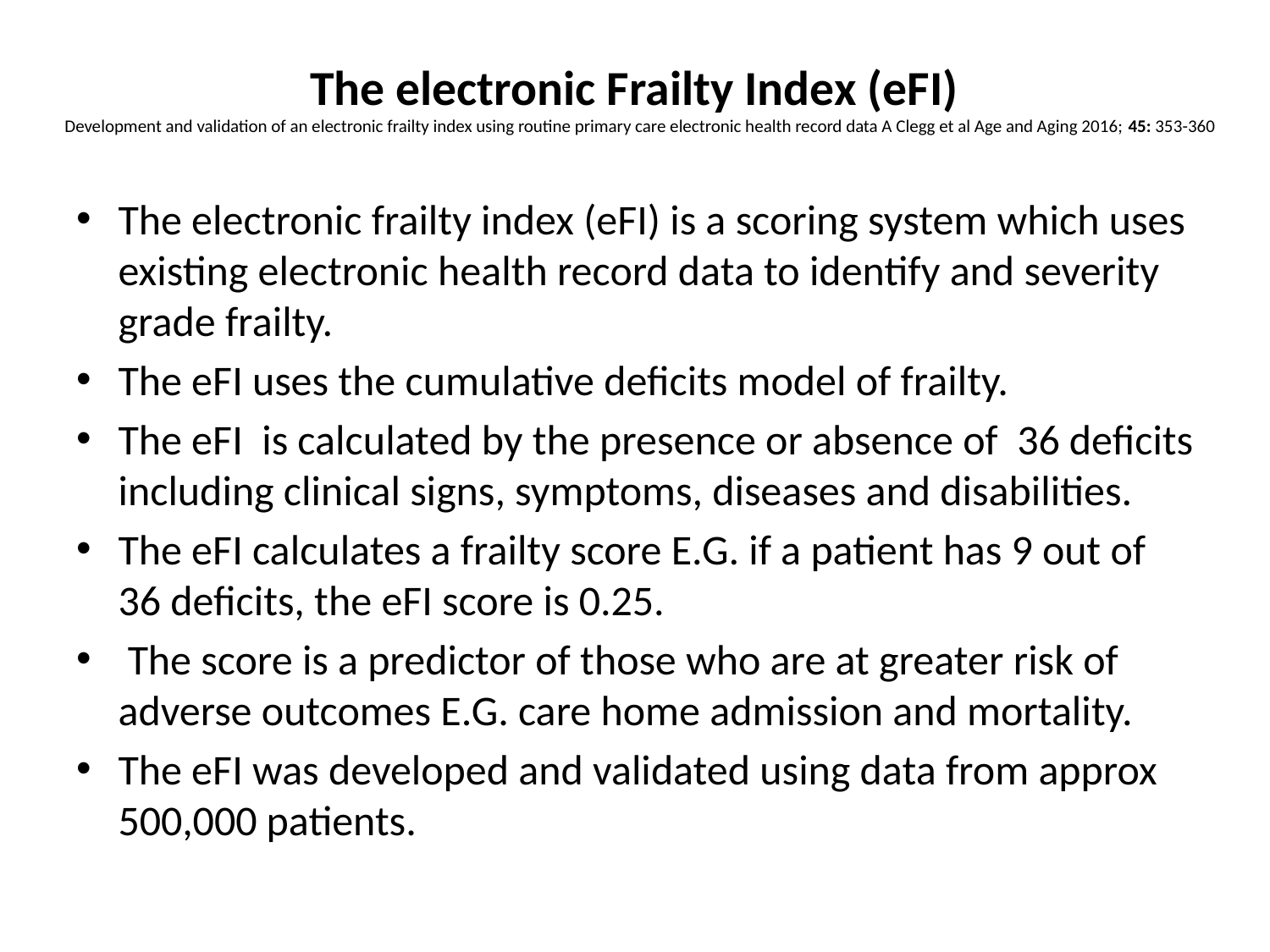

# The electronic Frailty Index (eFI) Development and validation of an electronic frailty index using routine primary care electronic health record data A Clegg et al Age and Aging 2016; 45: 353-360
The electronic frailty index (eFI) is a scoring system which uses existing electronic health record data to identify and severity grade frailty.
The eFI uses the cumulative deficits model of frailty.
The eFI  is calculated by the presence or absence of  36 deficits including clinical signs, symptoms, diseases and disabilities.
The eFI calculates a frailty score E.G. if a patient has 9 out of 36 deficits, the eFI score is 0.25.
 The score is a predictor of those who are at greater risk of adverse outcomes E.G. care home admission and mortality.
The eFI was developed and validated using data from approx 500,000 patients.